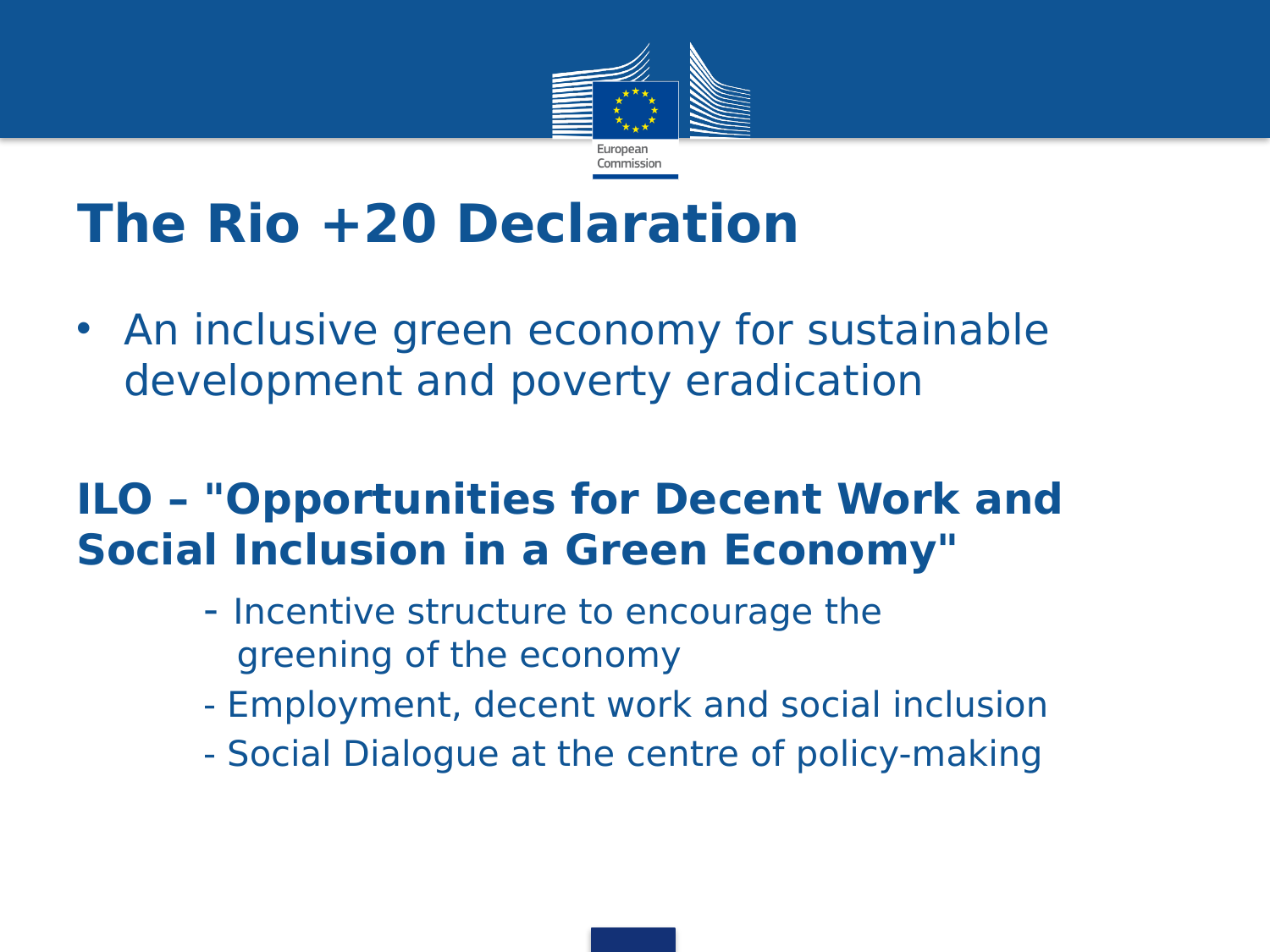

# The Rio +20 Declaration
An inclusive green economy for sustainable development and poverty eradication

ILO – "Opportunities for Decent Work and Social Inclusion in a Green Economy"
 	- Incentive structure to encourage the 		  	   greening of the economy
	- Employment, decent work and social inclusion
	- Social Dialogue at the centre of policy-making